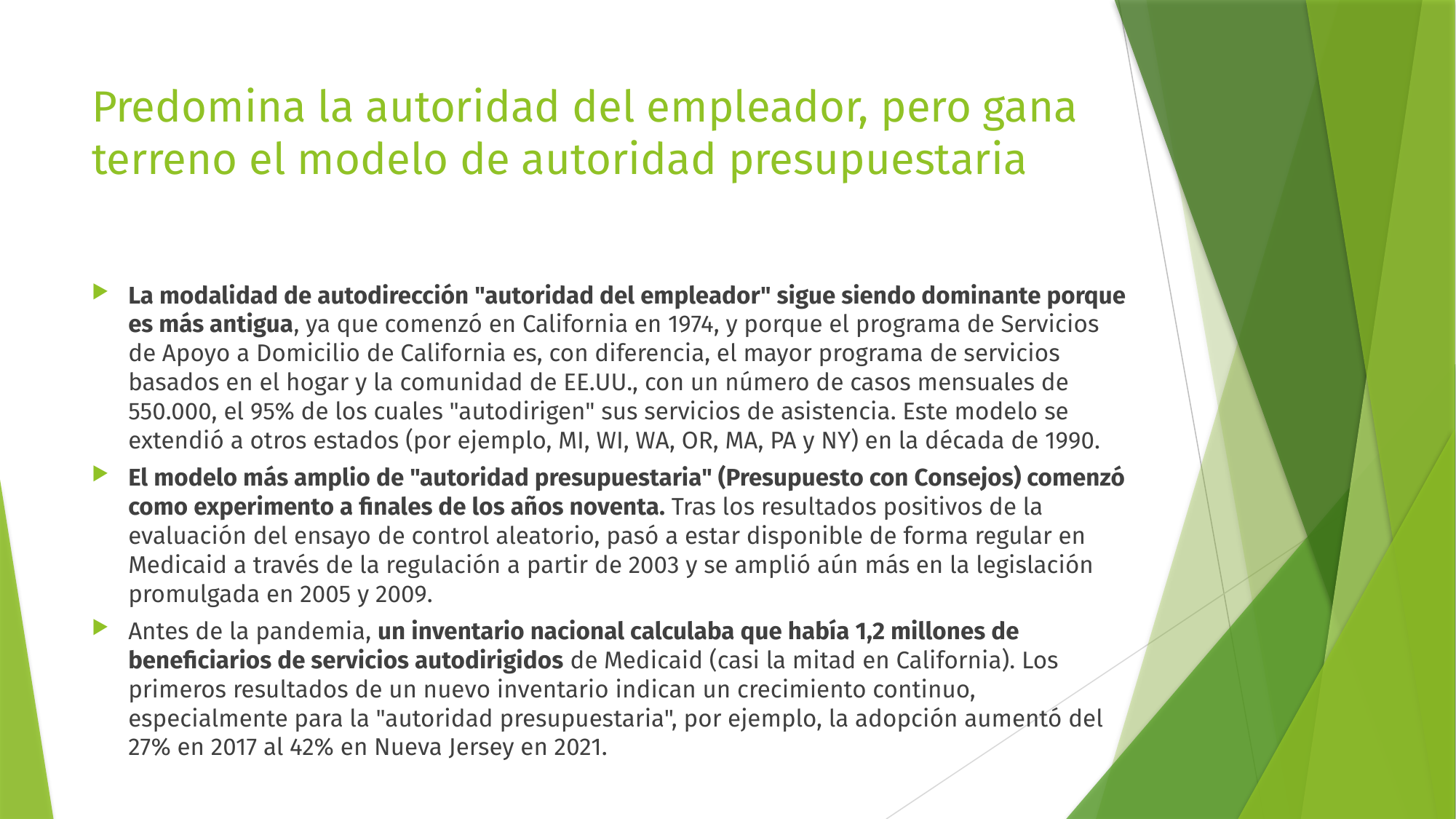

# Predomina la autoridad del empleador, pero gana terreno el modelo de autoridad presupuestaria
La modalidad de autodirección "autoridad del empleador" sigue siendo dominante porque es más antigua, ya que comenzó en California en 1974, y porque el programa de Servicios de Apoyo a Domicilio de California es, con diferencia, el mayor programa de servicios basados en el hogar y la comunidad de EE.UU., con un número de casos mensuales de 550.000, el 95% de los cuales "autodirigen" sus servicios de asistencia. Este modelo se extendió a otros estados (por ejemplo, MI, WI, WA, OR, MA, PA y NY) en la década de 1990.
El modelo más amplio de "autoridad presupuestaria" (Presupuesto con Consejos) comenzó como experimento a finales de los años noventa. Tras los resultados positivos de la evaluación del ensayo de control aleatorio, pasó a estar disponible de forma regular en Medicaid a través de la regulación a partir de 2003 y se amplió aún más en la legislación promulgada en 2005 y 2009.
Antes de la pandemia, un inventario nacional calculaba que había 1,2 millones de beneficiarios de servicios autodirigidos de Medicaid (casi la mitad en California). Los primeros resultados de un nuevo inventario indican un crecimiento continuo, especialmente para la "autoridad presupuestaria", por ejemplo, la adopción aumentó del 27% en 2017 al 42% en Nueva Jersey en 2021.